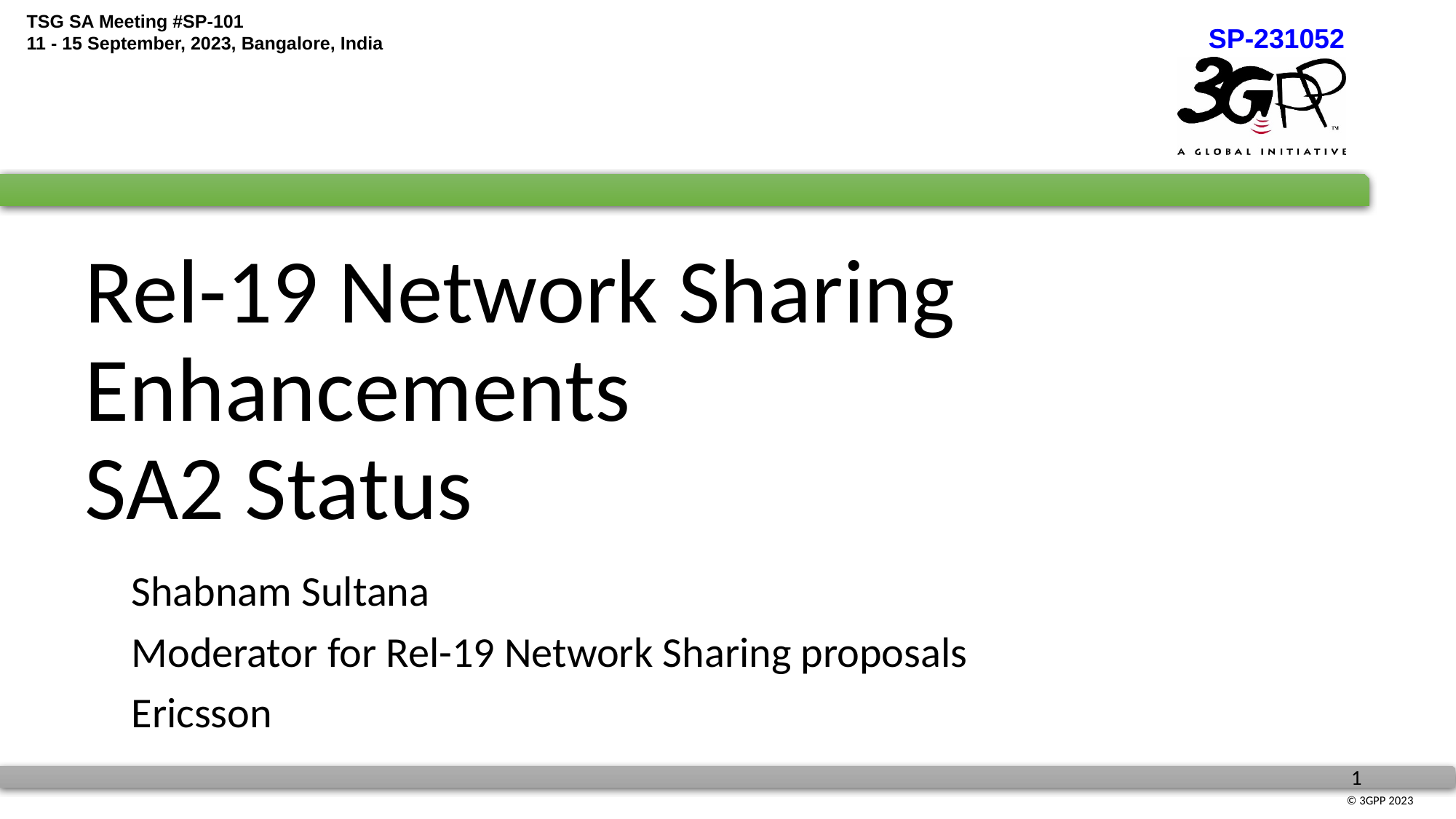

SP-231052
# Rel-19 Network Sharing Enhancements SA2 Status
Shabnam Sultana
Moderator for Rel-19 Network Sharing proposals
Ericsson